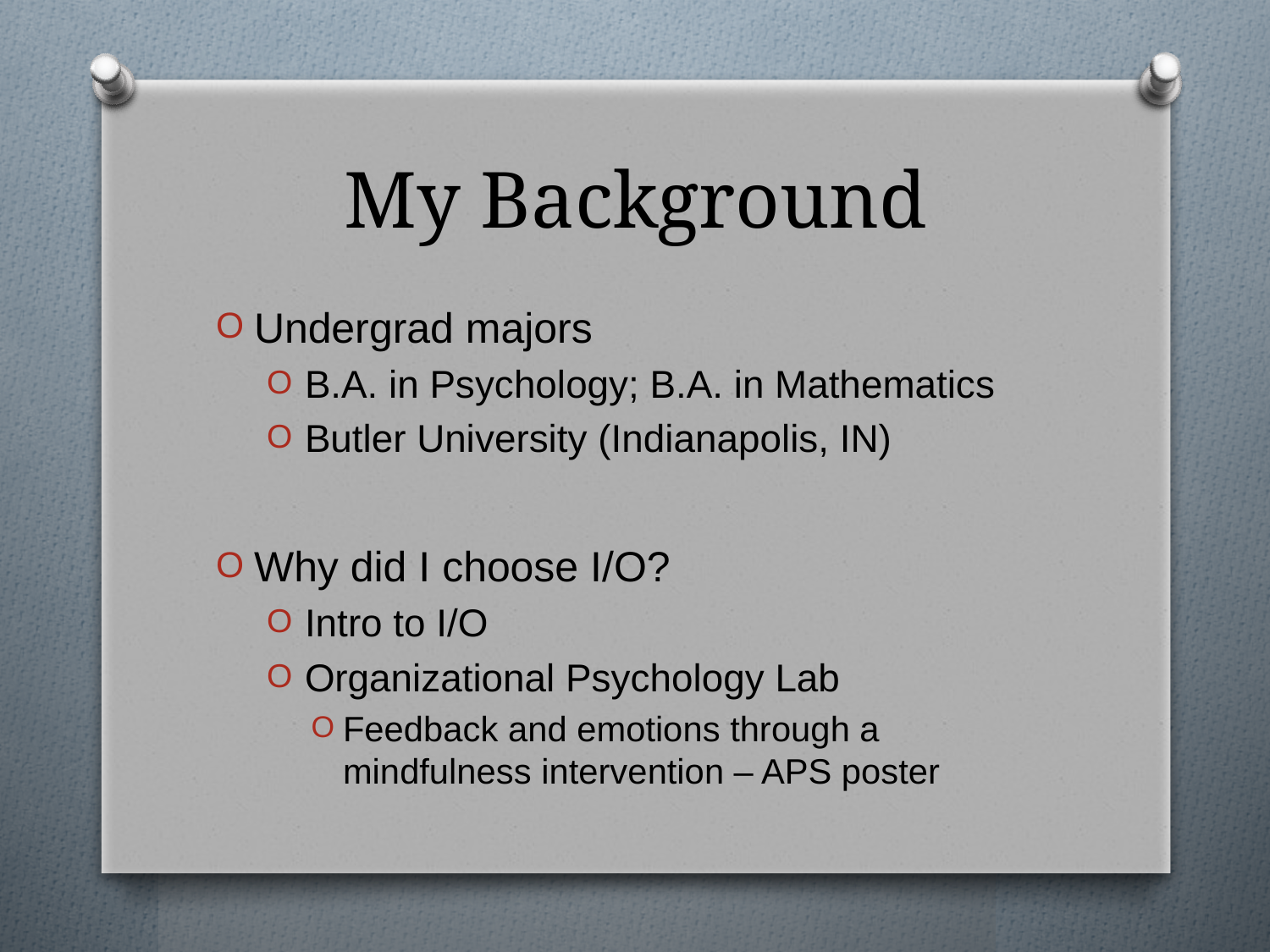

# My Background
Undergrad majors
B.A. in Psychology; B.A. in Mathematics
Butler University (Indianapolis, IN)

Why did I choose I/O?
Intro to I/O
Organizational Psychology Lab
Feedback and emotions through a mindfulness intervention – APS poster